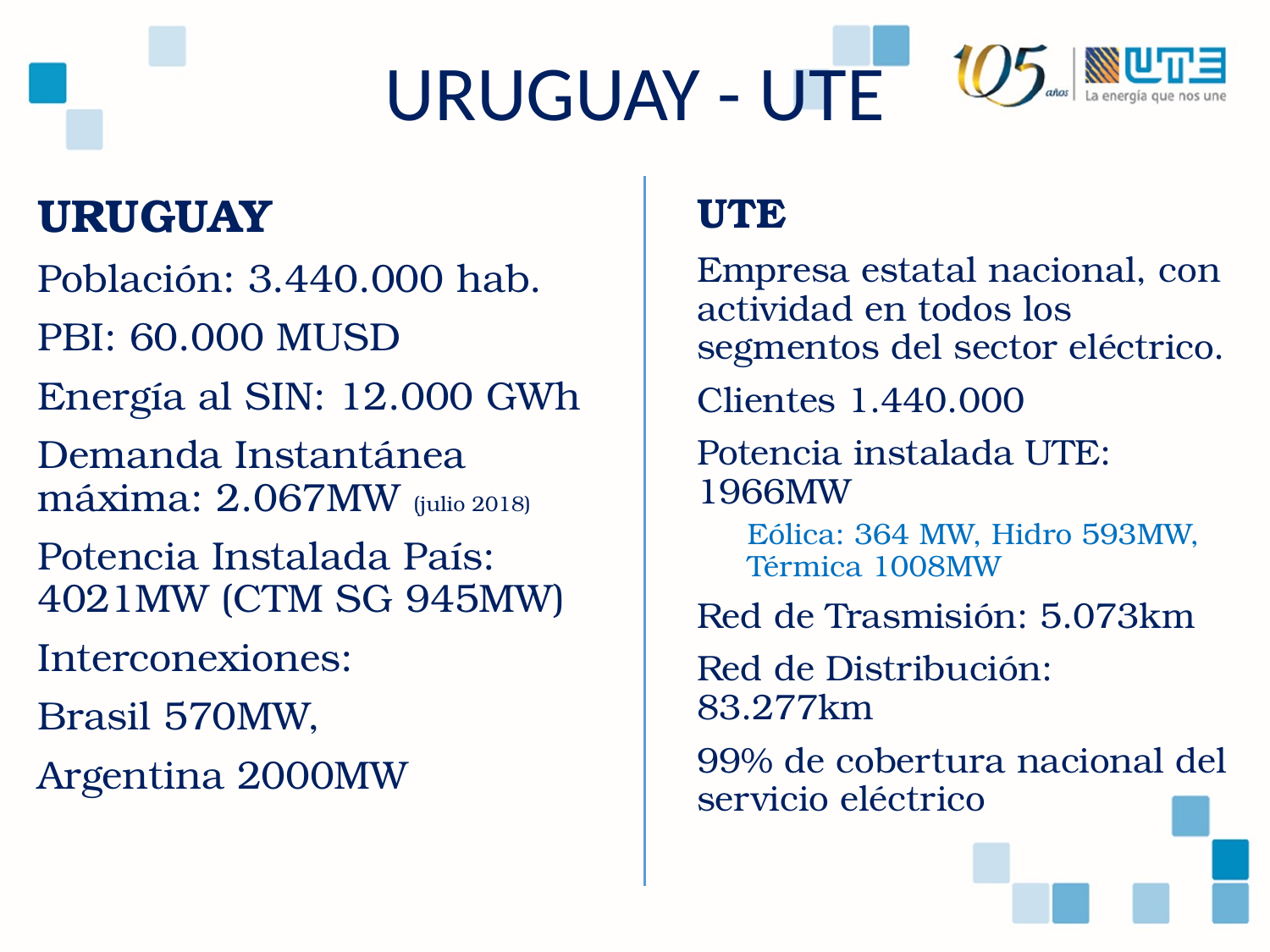

# URUGUAY - UTE
URUGUAY
Población: 3.440.000 hab.
PBI: 60.000 MUSD
Energía al SIN: 12.000 GWh
Demanda Instantánea máxima: 2.067MW (julio 2018)
Potencia Instalada País: 4021MW (CTM SG 945MW)
Interconexiones:
Brasil 570MW,
Argentina 2000MW

UTE
Empresa estatal nacional, con actividad en todos los segmentos del sector eléctrico.
Clientes 1.440.000
Potencia instalada UTE: 1966MW
Eólica: 364 MW, Hidro 593MW, Térmica 1008MW
Red de Trasmisión: 5.073km
Red de Distribución: 83.277km
99% de cobertura nacional del servicio eléctrico